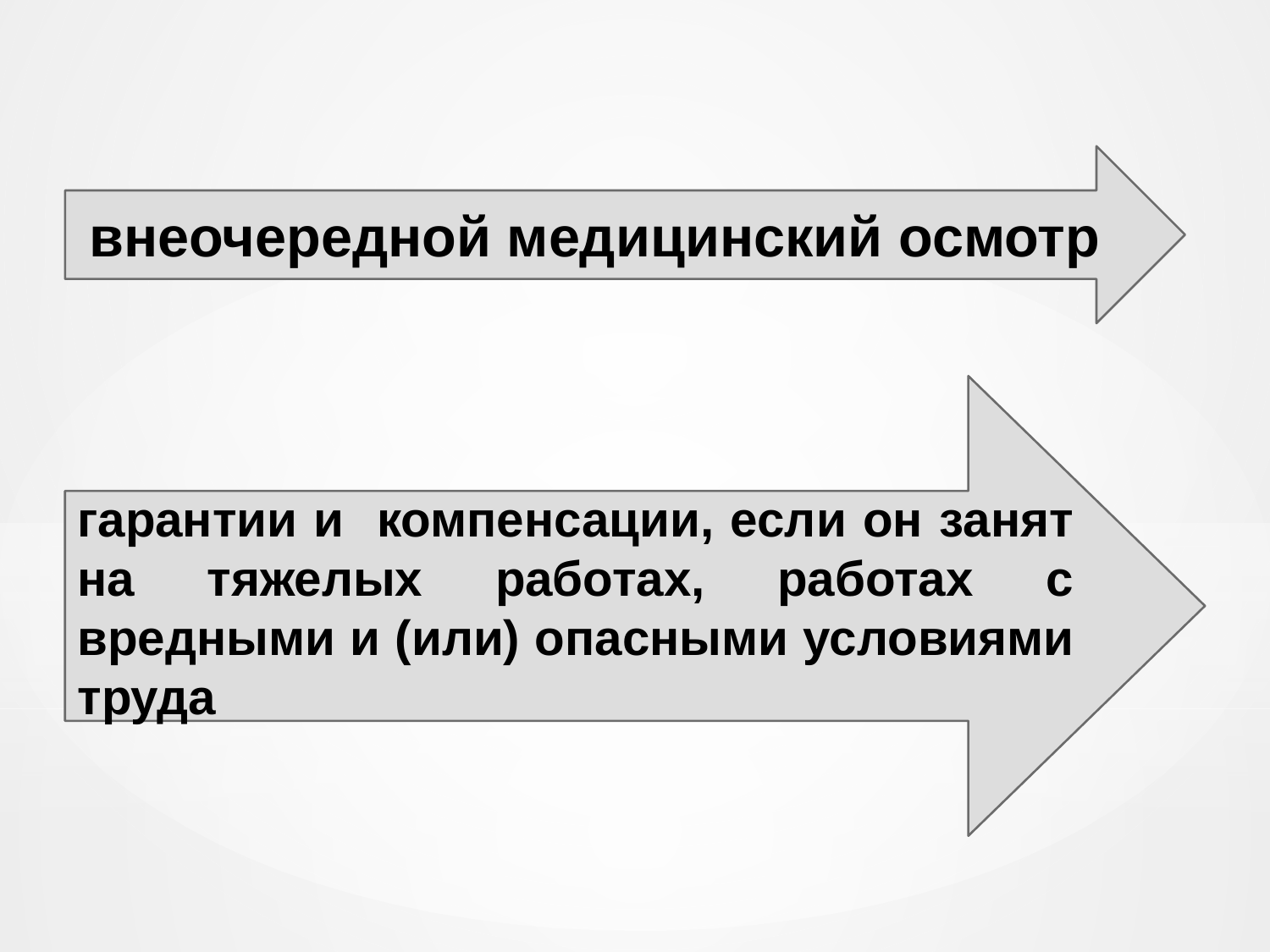

внеочередной медицинский осмотр
гарантии и  компенсации, если он занят на тяжелых работах, работах с вредными и (или) опасными условиями труда